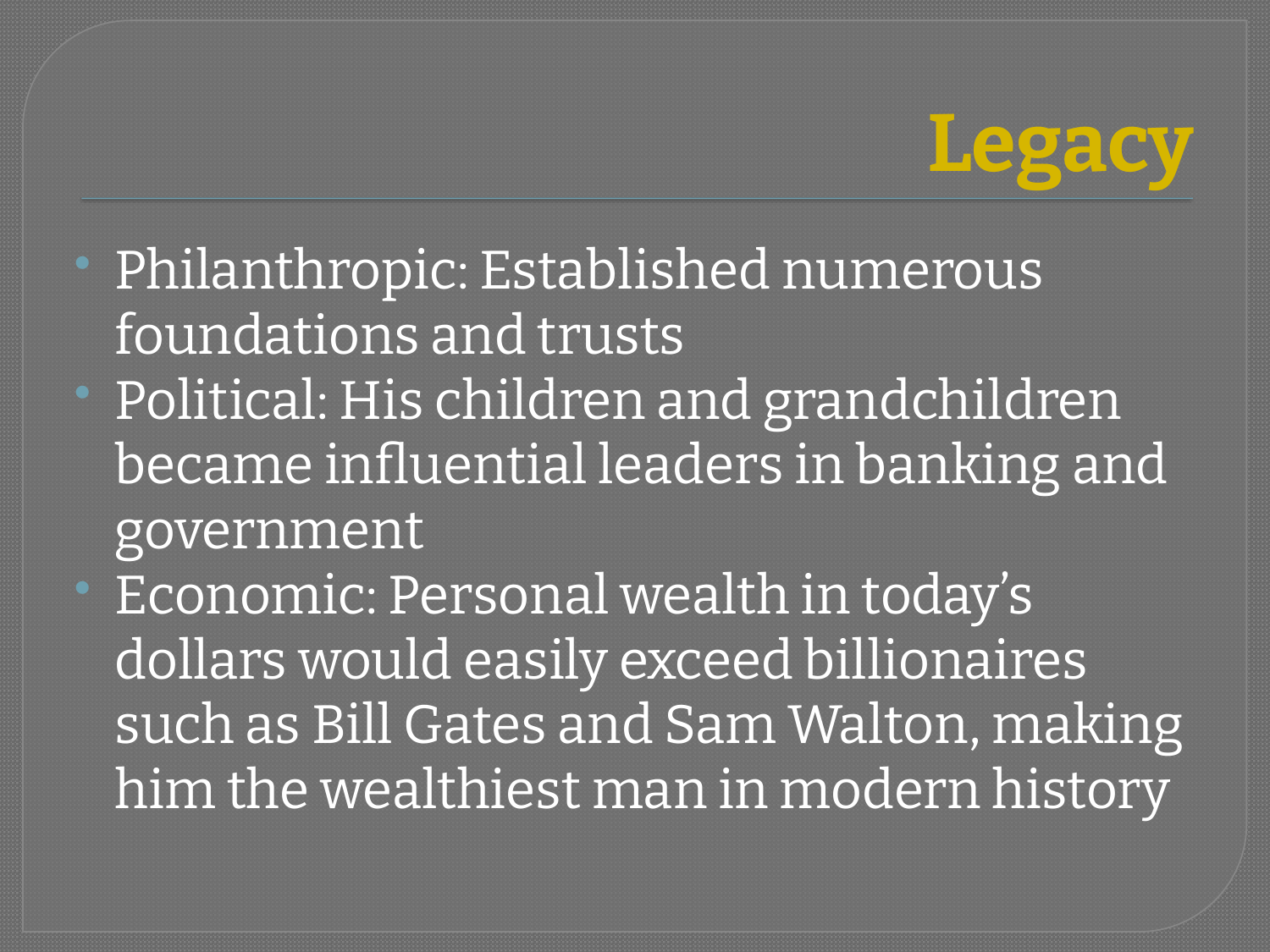

# Legacy
Philanthropic: Established numerous foundations and trusts
Political: His children and grandchildren became influential leaders in banking and government
Economic: Personal wealth in today’s dollars would easily exceed billionaires such as Bill Gates and Sam Walton, making him the wealthiest man in modern history